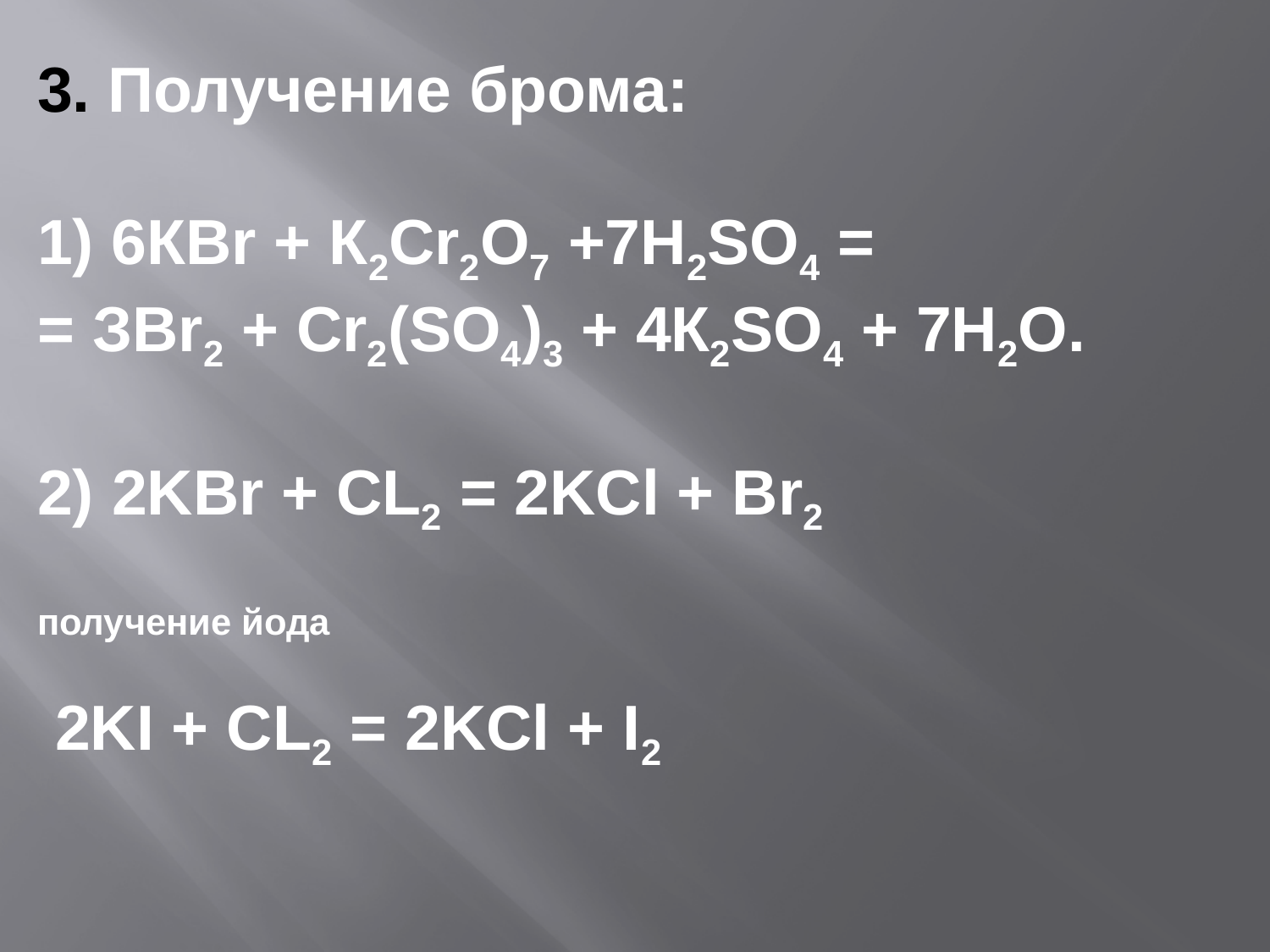

# 3. Получение брома: 1) 6КВr + К2Сr2О7 +7Н2SО4 = = ЗВr2 + Сr2(SО4)3 + 4К2SО4 + 7Н2О. 2) 2KBr + CL2 = 2KCl + Br2 получение йода 2KI + CL2 = 2KCl + I2